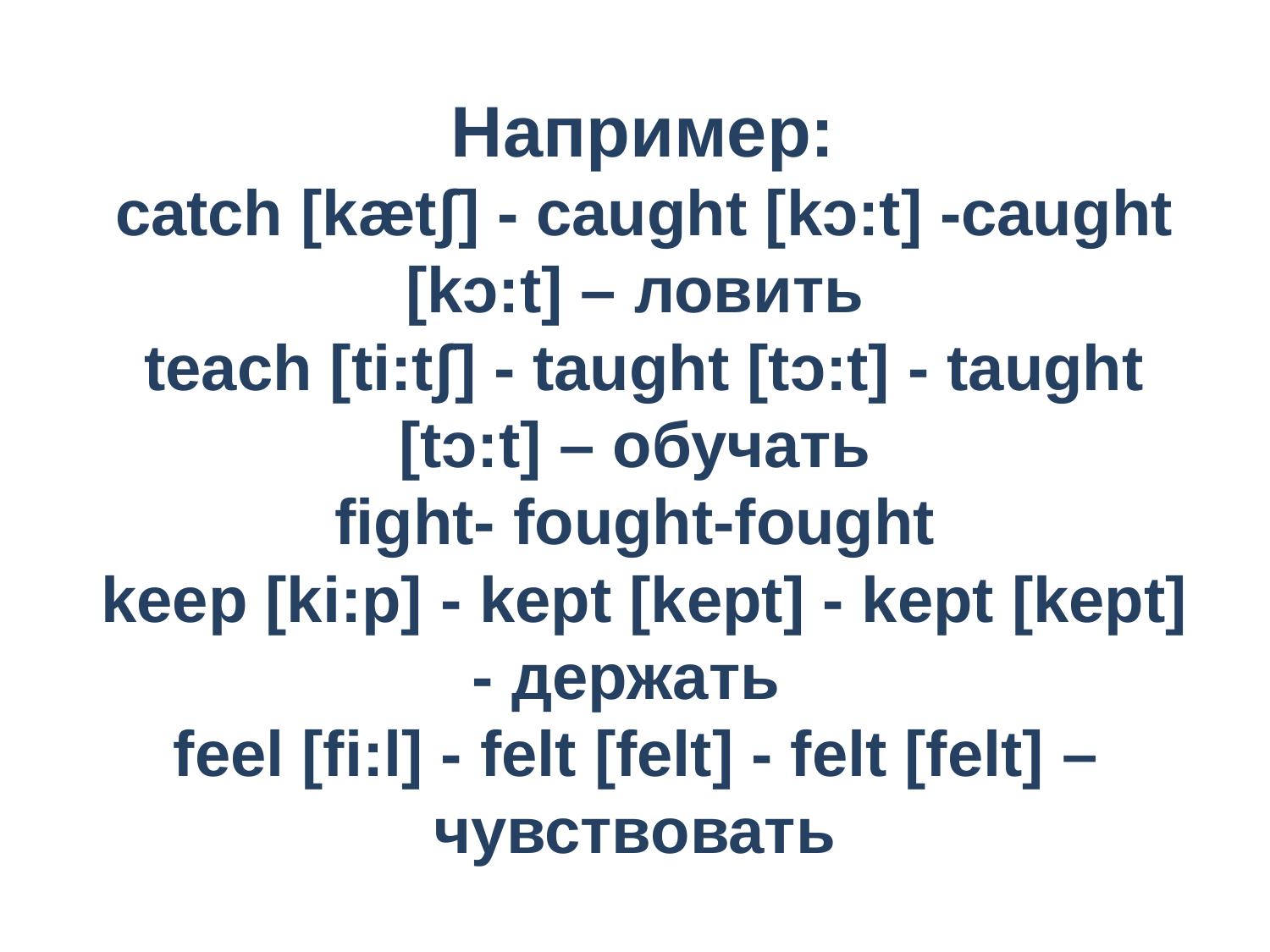

# Например: catch [kætʃ] - caught [kɔ:t] -caught [kɔ:t] – ловить teach [ti:tʃ] - taught [tɔ:t] - taught [tɔ:t] – обучать fight- fought-fought keep [ki:p] - kept [kept] - kept [kept] - держать feel [fi:l] - felt [felt] - felt [felt] – чувствовать